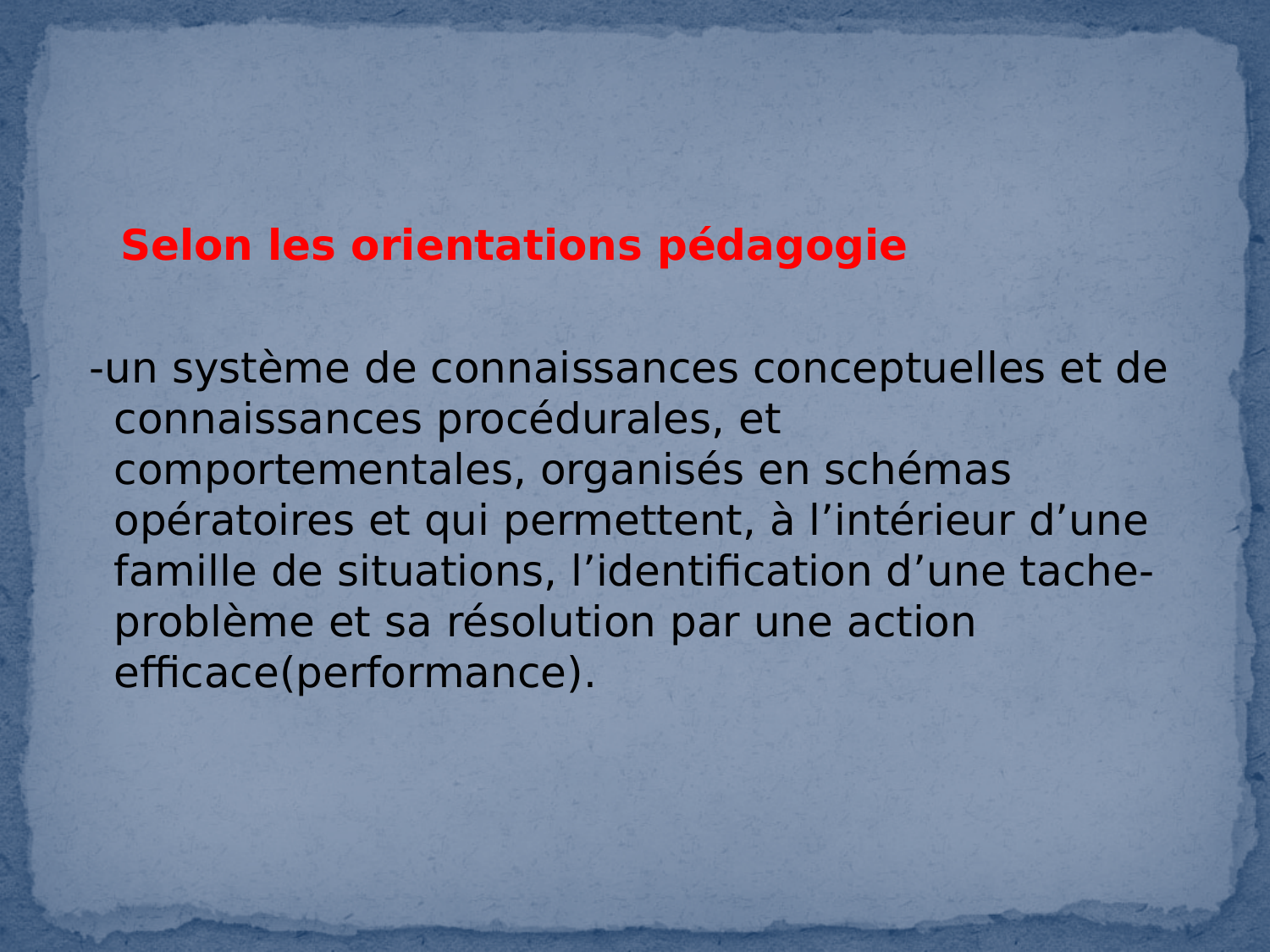

Selon les orientations pédagogie

 -un système de connaissances conceptuelles et de connaissances procédurales, et comportementales, organisés en schémas opératoires et qui permettent, à l’intérieur d’une famille de situations, l’identification d’une tache-problème et sa résolution par une action efficace(performance).